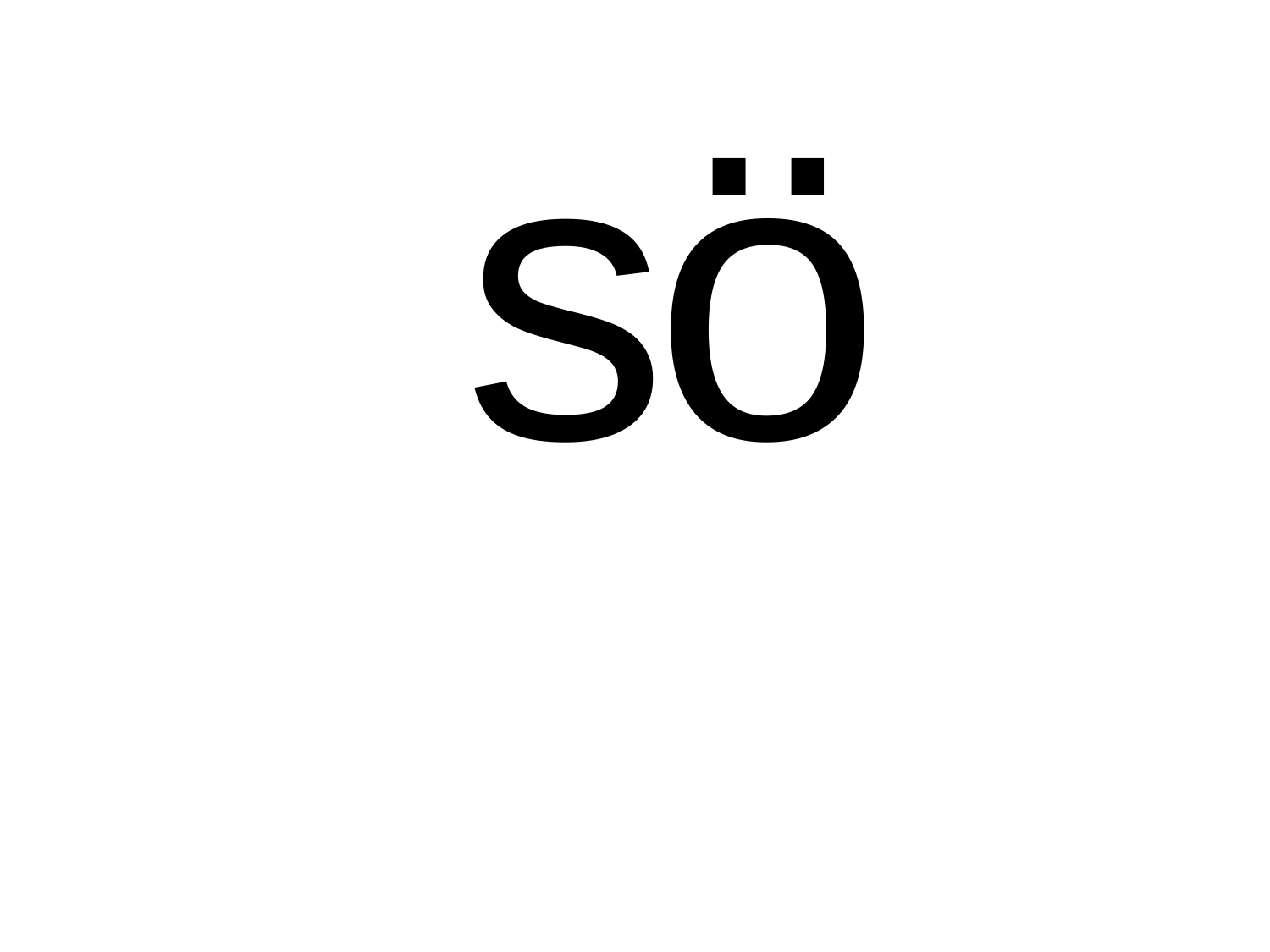

| s |
| --- |
| ö |
| --- |